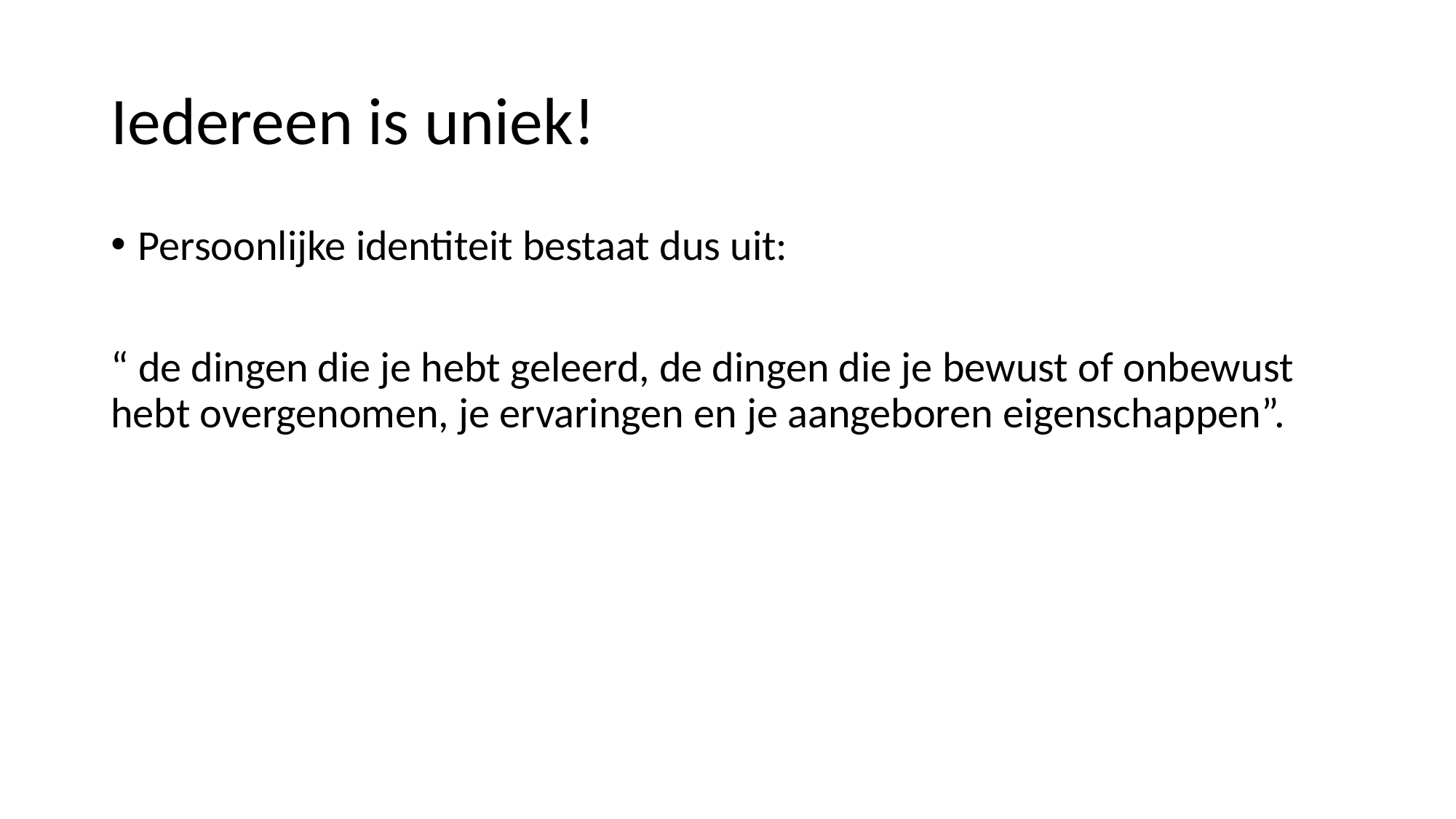

# Iedereen is uniek!
Persoonlijke identiteit bestaat dus uit:

“ de dingen die je hebt geleerd, de dingen die je bewust of onbewust hebt overgenomen, je ervaringen en je aangeboren eigenschappen”.